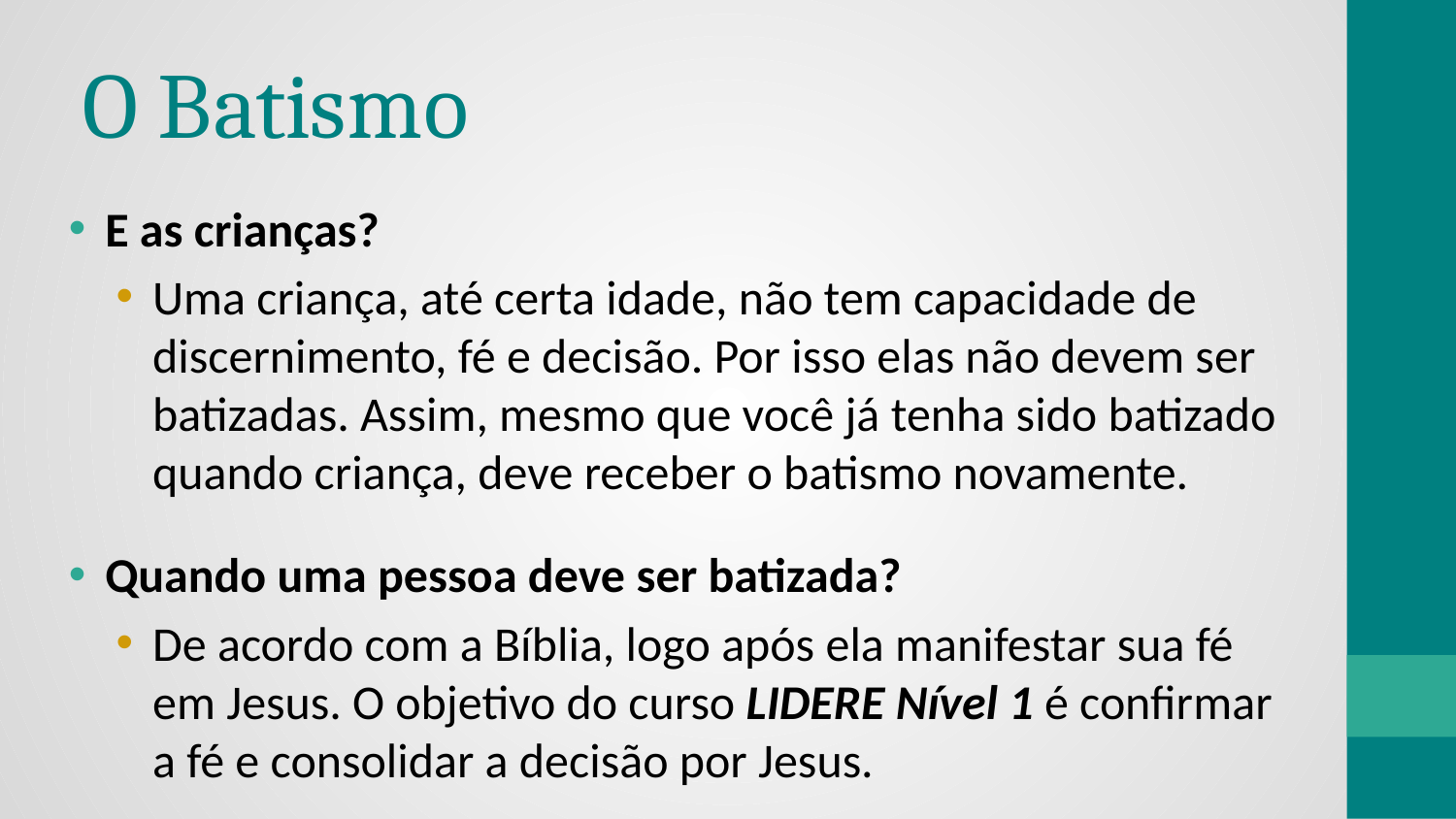

# O Batismo
E as crianças?
Uma criança, até certa idade, não tem capacidade de discernimento, fé e decisão. Por isso elas não devem ser batizadas. Assim, mesmo que você já tenha sido batizado quando criança, deve receber o batismo novamente.

Quando uma pessoa deve ser batizada?
De acordo com a Bíblia, logo após ela manifestar sua fé em Jesus. O objetivo do curso LIDERE Nível 1 é confirmar a fé e consolidar a decisão por Jesus.